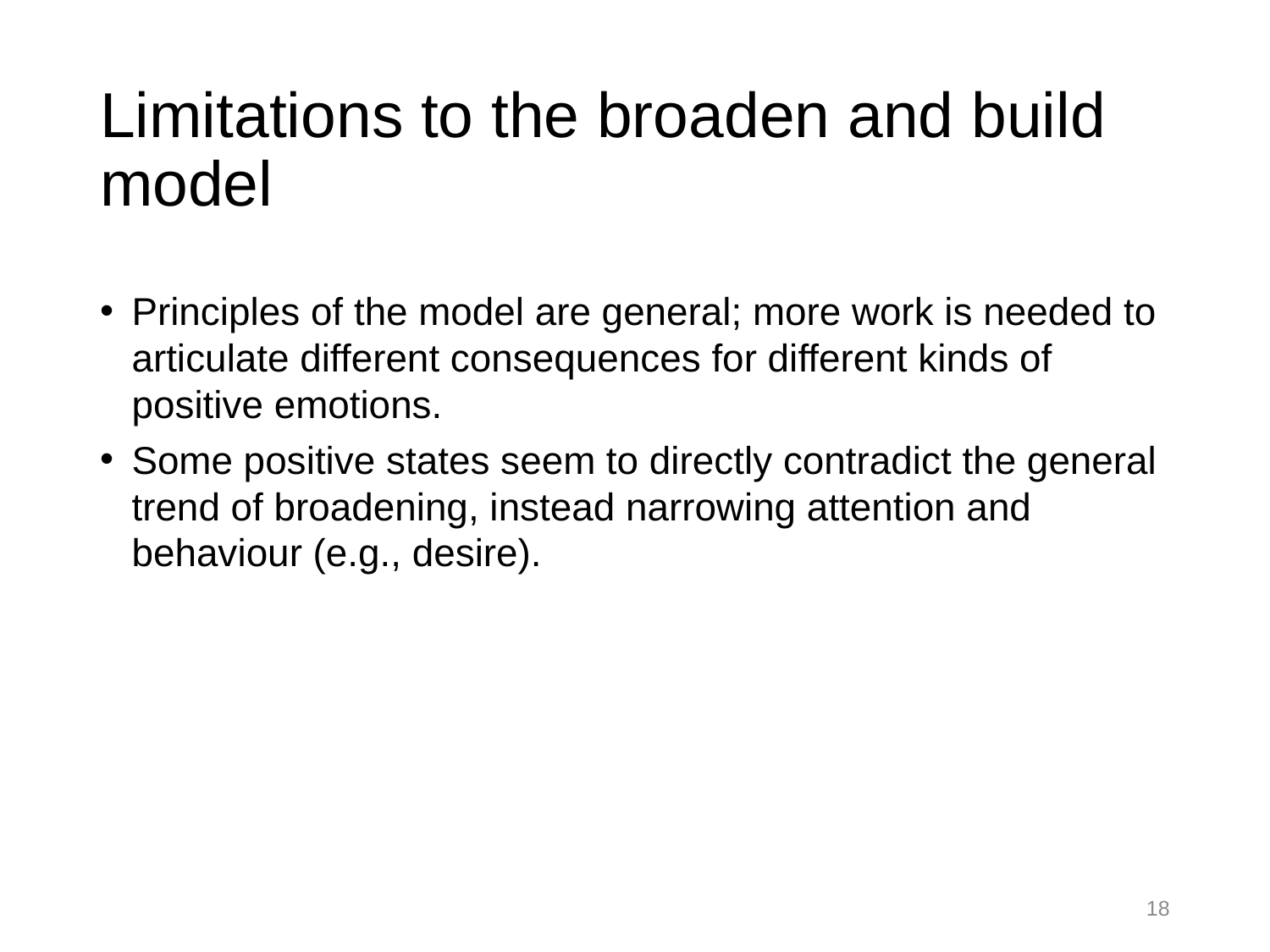

# Limitations to the broaden and build model
Principles of the model are general; more work is needed to articulate different consequences for different kinds of positive emotions.
Some positive states seem to directly contradict the general trend of broadening, instead narrowing attention and behaviour (e.g., desire).
18